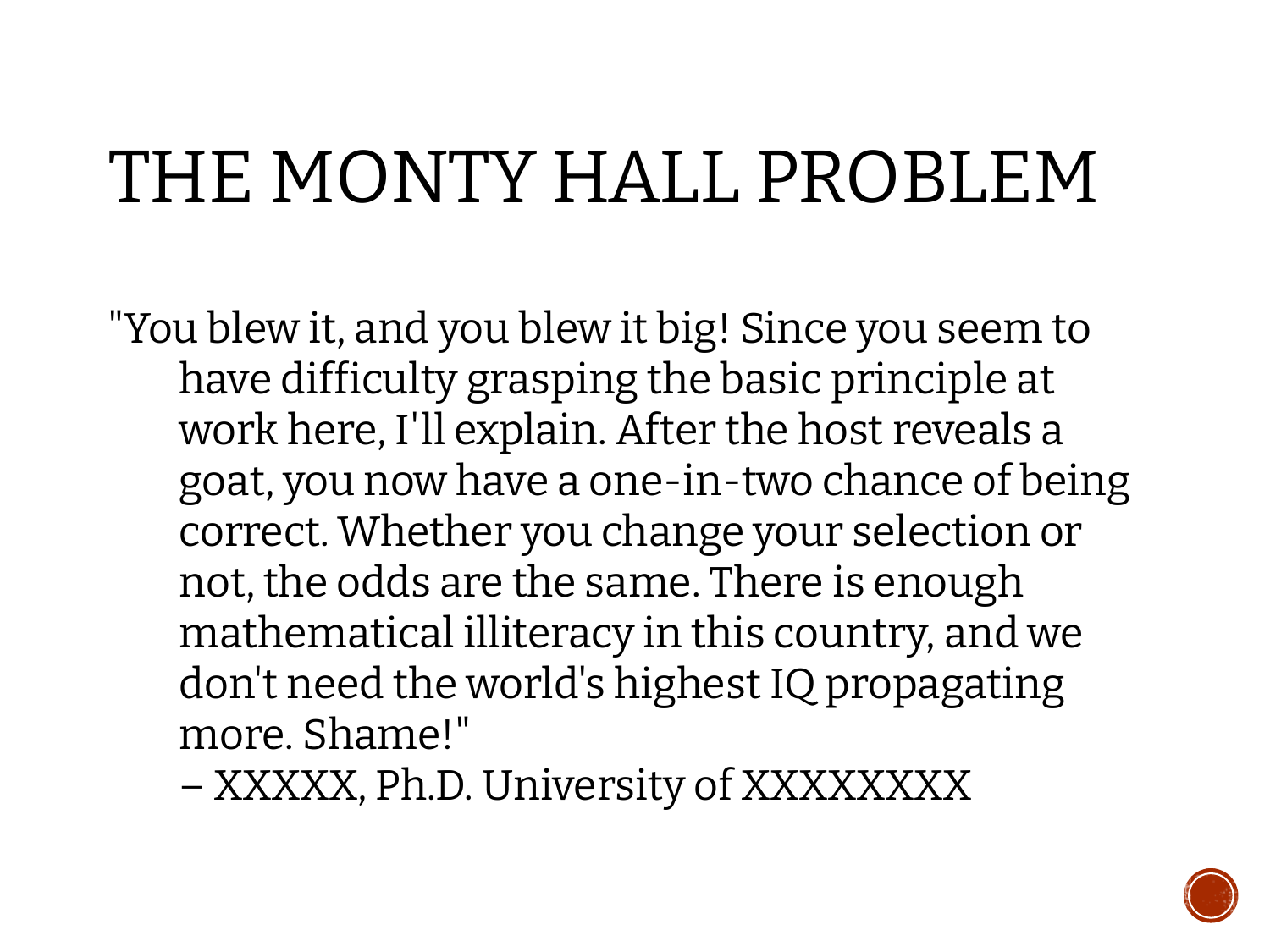

# The Monty Hall Problem
"You blew it, and you blew it big! Since you seem to have difficulty grasping the basic principle at work here, I'll explain. After the host reveals a goat, you now have a one-in-two chance of being correct. Whether you change your selection or not, the odds are the same. There is enough mathematical illiteracy in this country, and we don't need the world's highest IQ propagating more. Shame!"
– XXXXX, Ph.D. University of XXXXXXXX